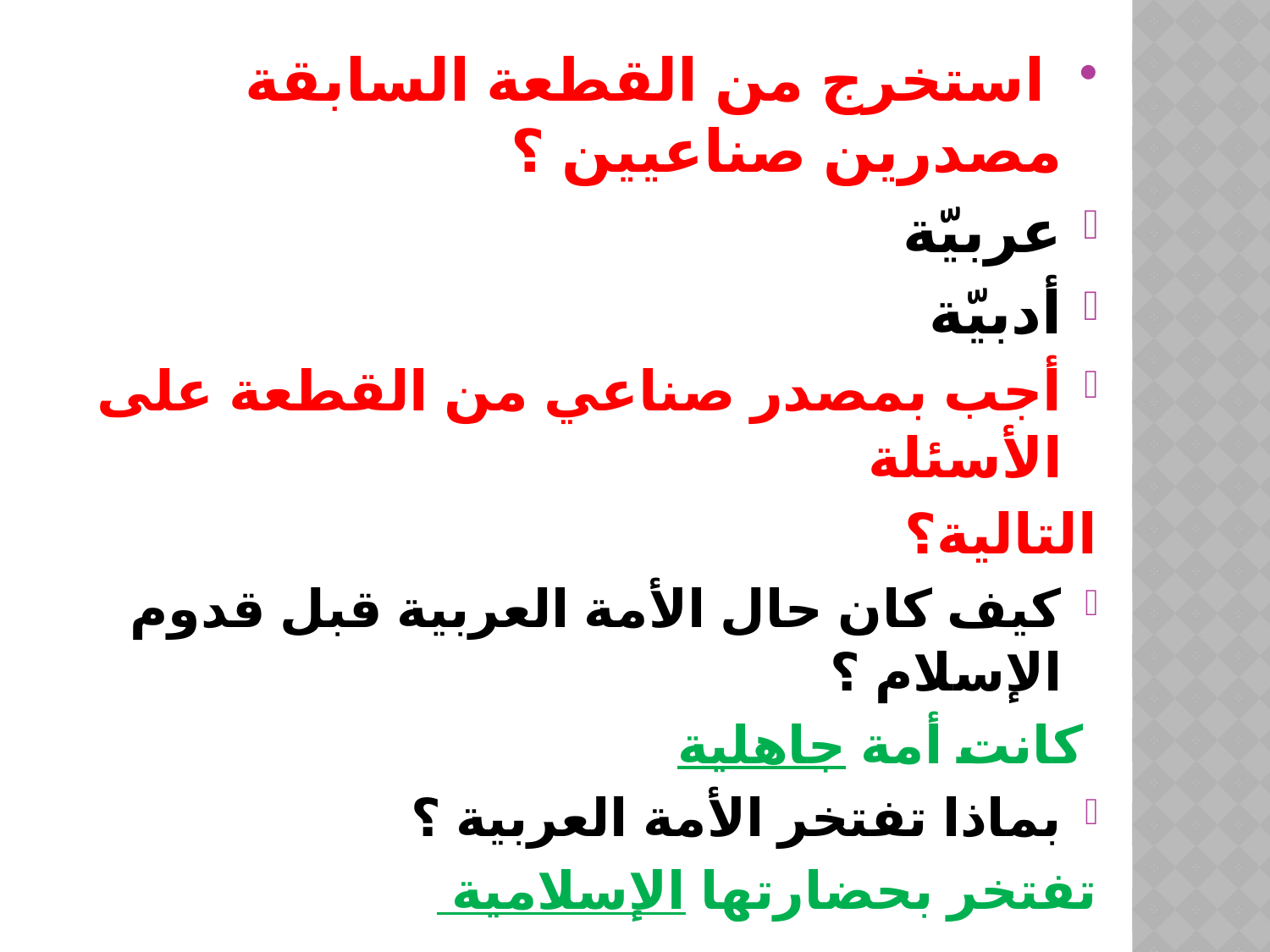

استخرج من القطعة السابقة مصدرين صناعيين ؟
عربيّة
أدبيّة
أجب بمصدر صناعي من القطعة على الأسئلة
التالية؟
كيف كان حال الأمة العربية قبل قدوم الإسلام ؟
 كانت أمة جاهلية
بماذا تفتخر الأمة العربية ؟
تفتخر بحضارتها الإسلامية